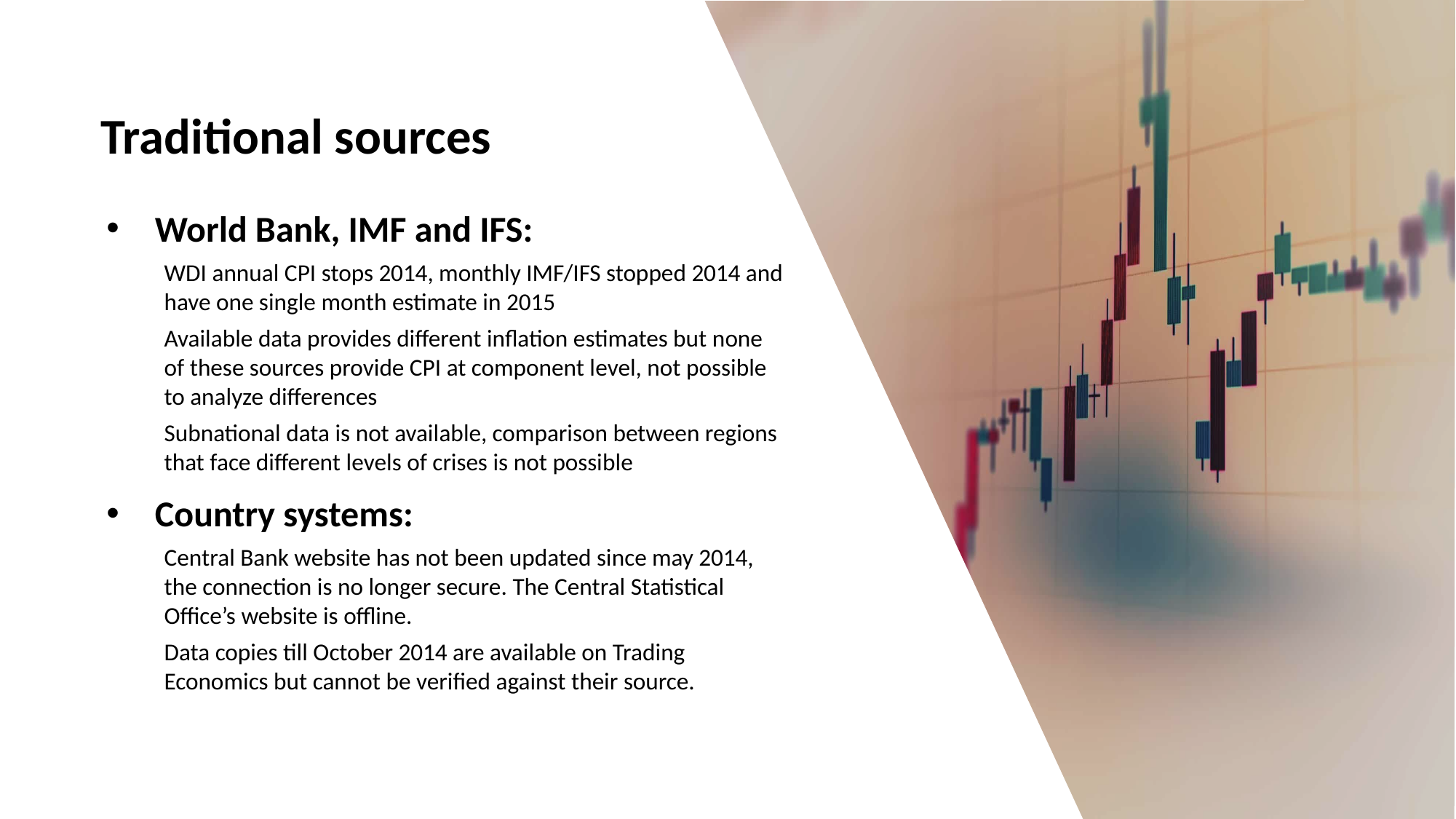

# Yemen: an example case

Traditional sources
World Bank, IMF and IFS:
WDI annual CPI stops 2014, monthly IMF/IFS stopped 2014 and have one single month estimate in 2015
Available data provides different inflation estimates but none of these sources provide CPI at component level, not possible to analyze differences
Subnational data is not available, comparison between regions that face different levels of crises is not possible
Country systems:
Central Bank website has not been updated since may 2014, the connection is no longer secure. The Central Statistical Office’s website is offline.
Data copies till October 2014 are available on Trading Economics but cannot be verified against their source.